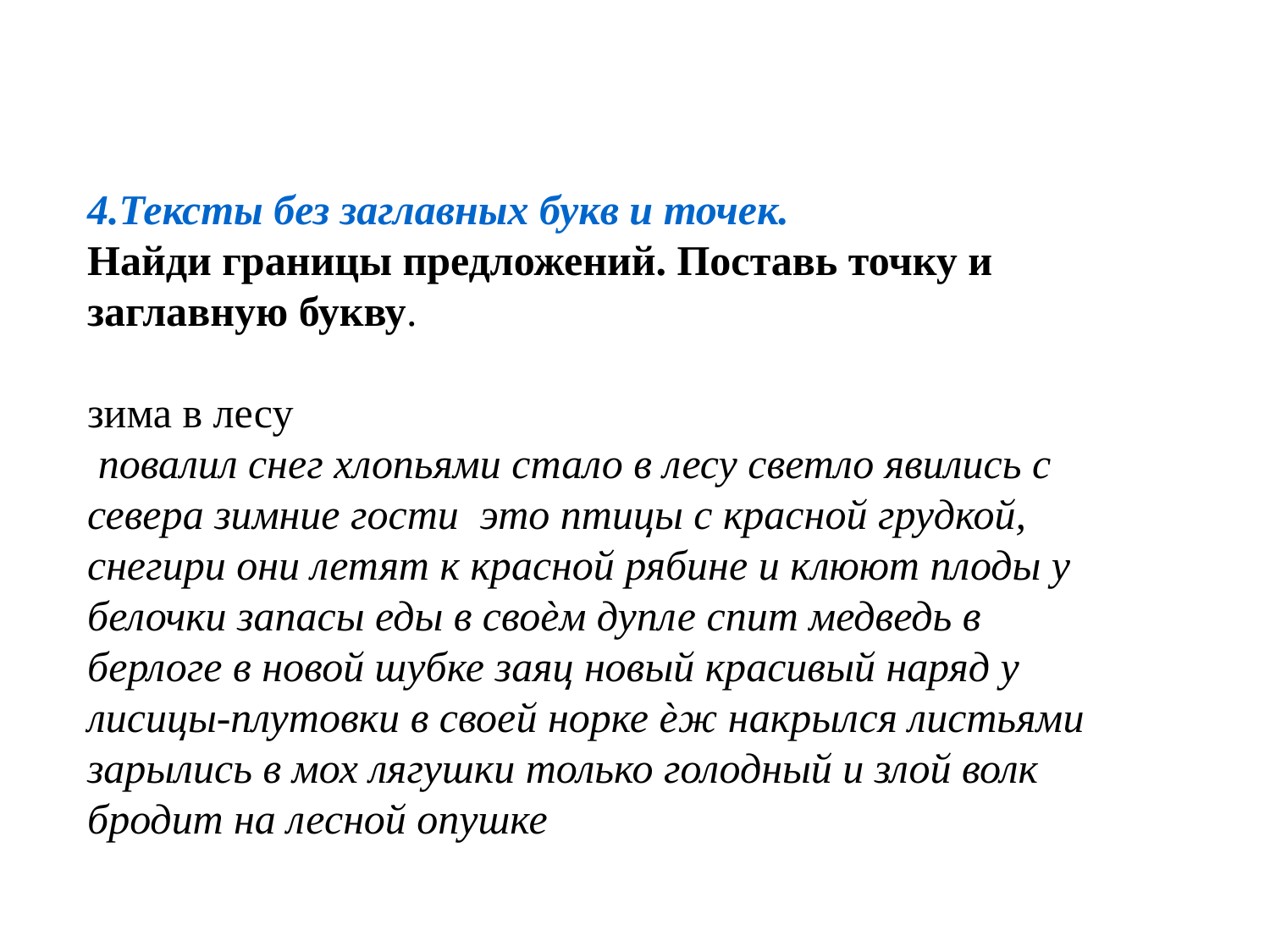

4.Тексты без заглавных букв и точек.
Найди границы предложений. Поставь точку и заглавную букву.

зима в лесу
 повалил снег хлопьями стало в лесу светло явились с севера зимние гости  это птицы с красной грудкой, снегири они летят к красной рябине и клюют плоды у белочки запасы еды в своѐм дупле спит медведь в берлоге в новой шубке заяц новый красивый наряд у лисицы-плутовки в своей норке ѐж накрылся листьями зарылись в мох лягушки только голодный и злой волк бродит на лесной опушке